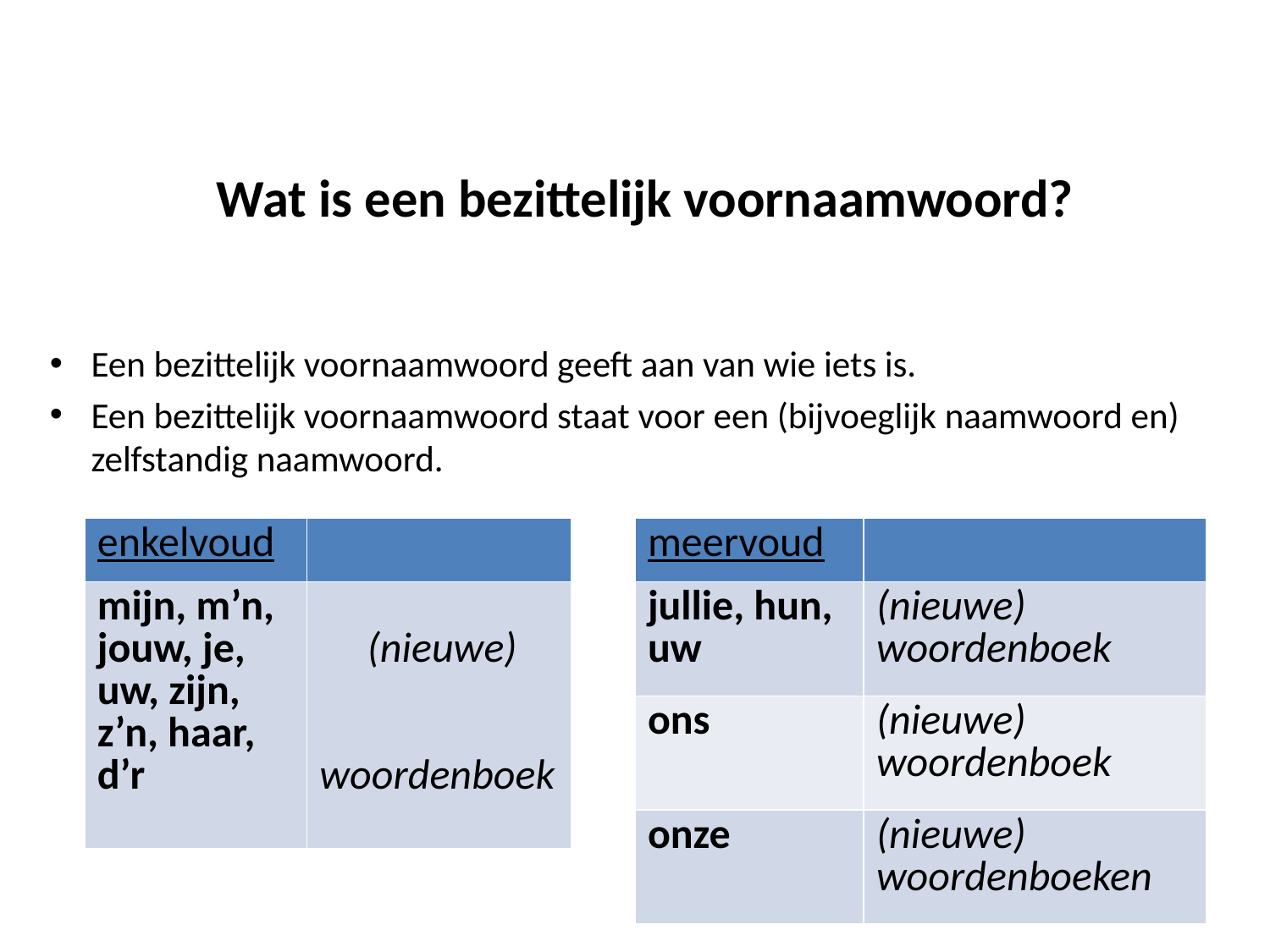

# Wat is een bezittelijk voornaamwoord?

Een bezittelijk voornaamwoord geeft aan van wie iets is.
Een bezittelijk voornaamwoord staat voor een (bijvoeglijk naamwoord en) zelfstandig naamwoord.

| enkelvoud |  |
| --- | --- |
| mijn, m’n, jouw, je, uw, zijn, z’n, haar, d’r | (nieuwe) woordenboek |
| meervoud |  |
| --- | --- |
| jullie, hun, uw | (nieuwe) woordenboek |
| ons | (nieuwe) woordenboek |
| onze | (nieuwe) woordenboeken |